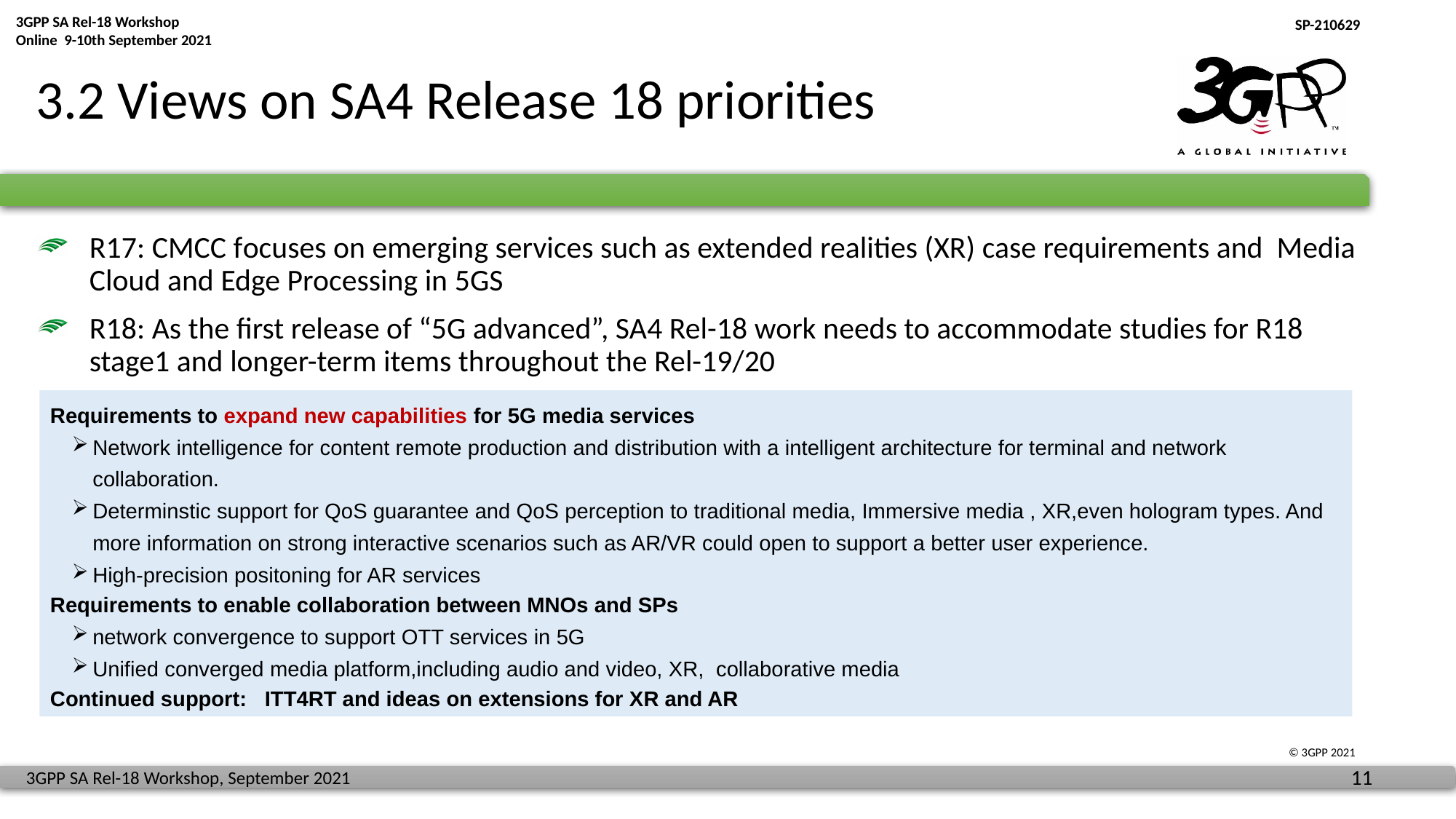

3GPP SA Rel-18 Workshop
Online  9-10th September 2021
SP-210629
3.2 Views on SA4 Release 18 priorities
R17: CMCC focuses on emerging services such as extended realities (XR) case requirements and  Media Cloud and Edge Processing in 5GS
R18: As the first release of “5G advanced”, SA4 Rel-18 work needs to accommodate studies for R18 stage1 and longer-term items throughout the Rel-19/20

Requirements to expand new capabilities for 5G media services
Network intelligence for content remote production and distribution with a intelligent architecture for terminal and network collaboration.
Determinstic support for QoS guarantee and QoS perception to traditional media, Immersive media , XR,even hologram types. And more information on strong interactive scenarios such as AR/VR could open to support a better user experience.
High-precision positoning for AR services
Requirements to enable collaboration between MNOs and SPs
network convergence to support OTT services in 5G
Unified converged media platform,including audio and video, XR,  collaborative media
Continued support:   ITT4RT and ideas on extensions for XR and AR